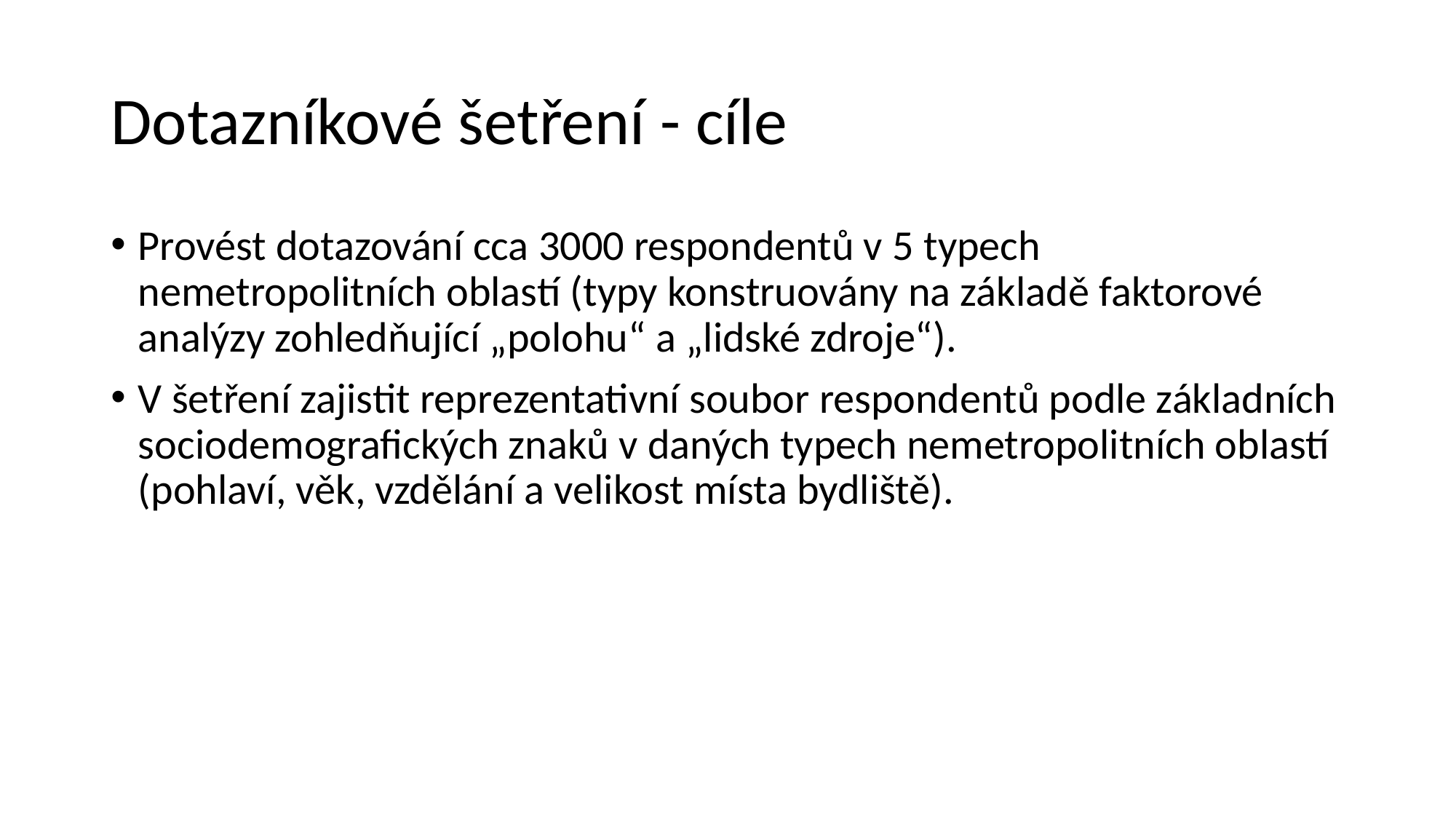

# Dotazníkové šetření - cíle
Provést dotazování cca 3000 respondentů v 5 typech nemetropolitních oblastí (typy konstruovány na základě faktorové analýzy zohledňující „polohu“ a „lidské zdroje“).
V šetření zajistit reprezentativní soubor respondentů podle základních sociodemografických znaků v daných typech nemetropolitních oblastí (pohlaví, věk, vzdělání a velikost místa bydliště).